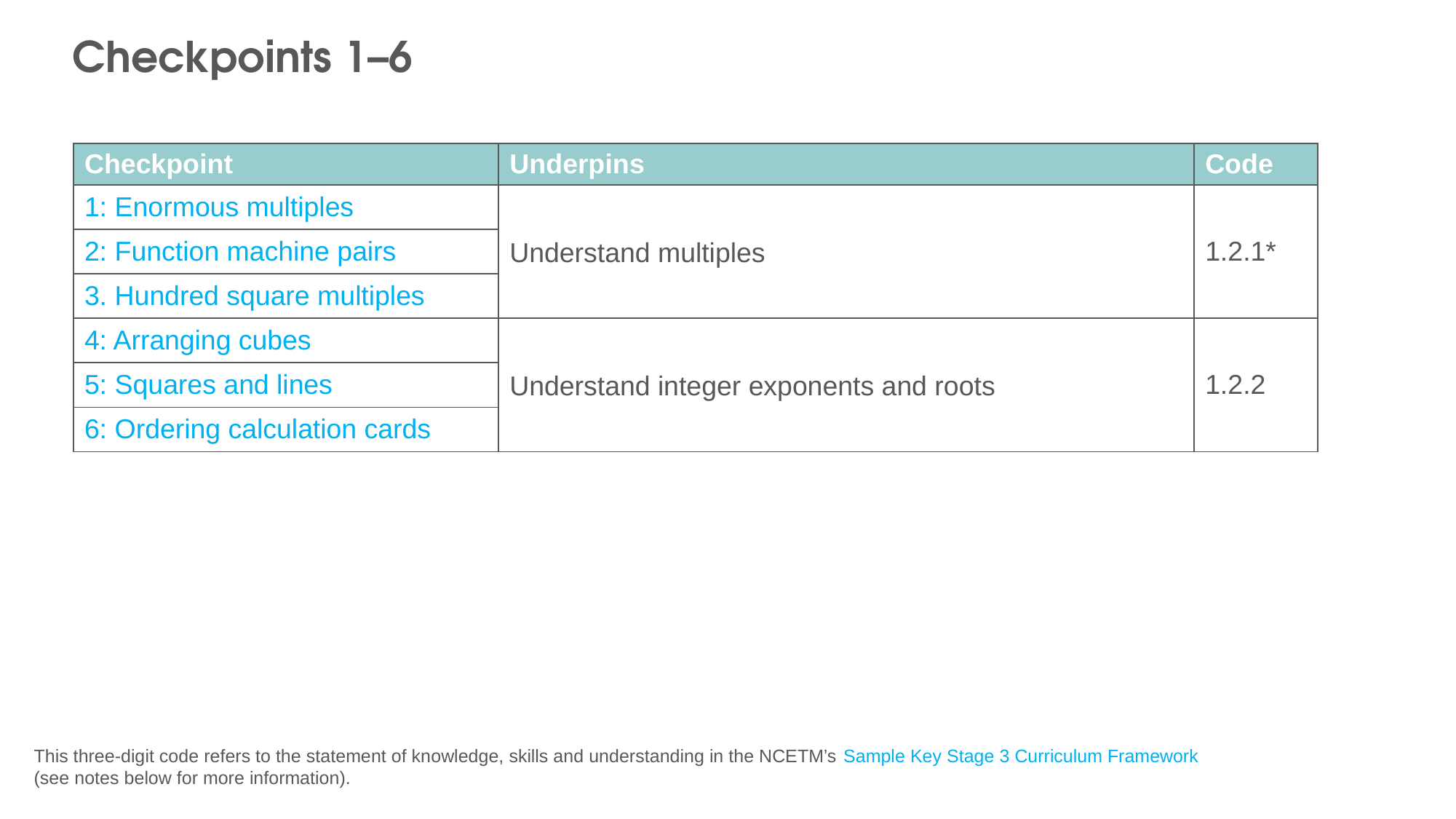

Checkpoints 1–6
| Checkpoint | Underpins | Code |
| --- | --- | --- |
| 1: Enormous multiples | Understand multiples | 1.2.1\* |
| 2: Function machine pairs | Identify and explain whether a number is or is not a multiple of a given integer |  |
| 3. Hundred square multiples |  |  |
| 4: Arranging cubes | Understand integer exponents and roots | 1.2.2 |
| 5: Squares and lines |  |  |
| 6: Ordering calculation cards |  |  |
This three-digit code refers to the statement of knowledge, skills and understanding in the NCETM’s Sample Key Stage 3 Curriculum Framework (see notes below for more information).